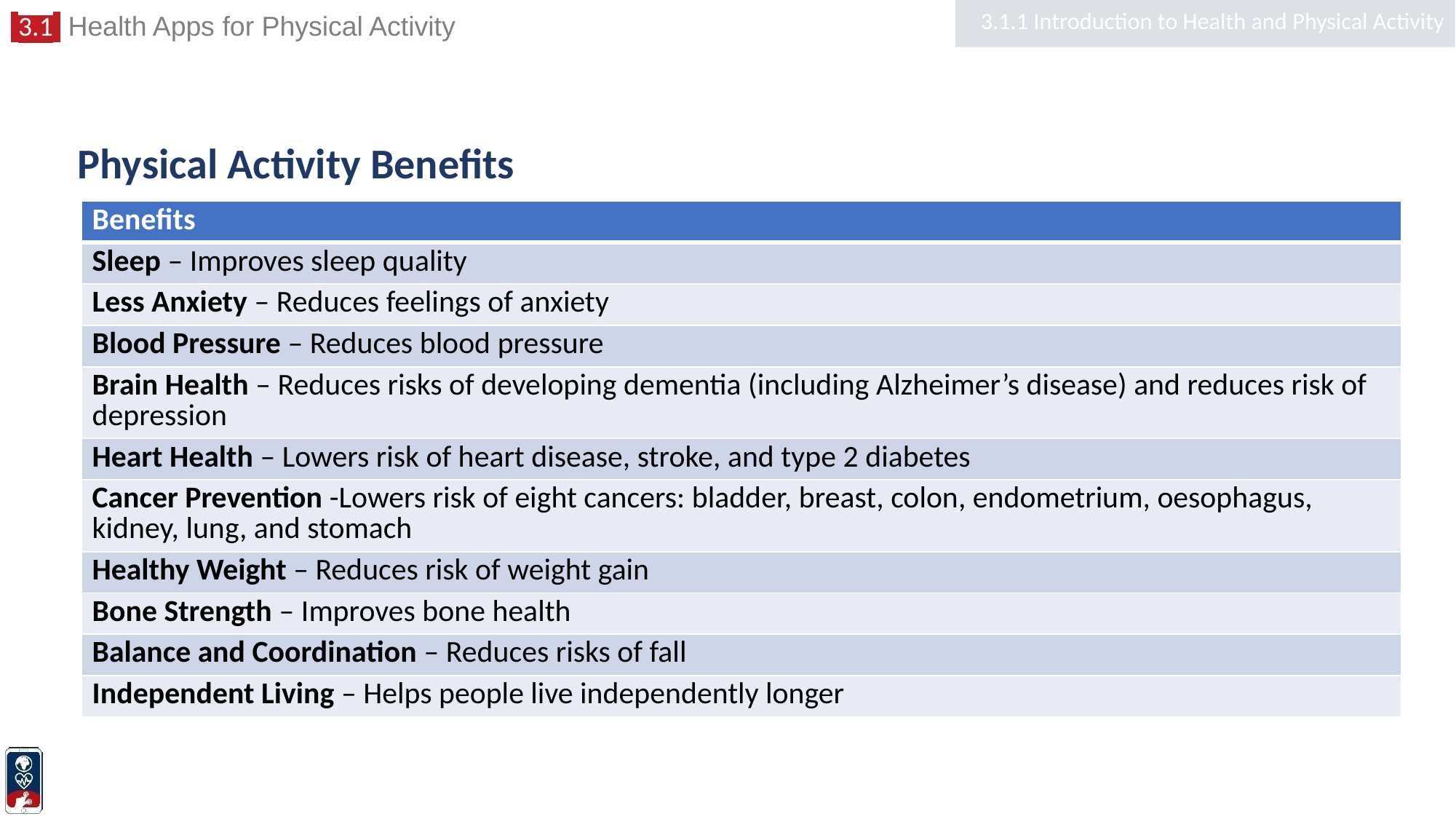

3.1.1 Introduction to Health and Physical Activity
# Physical Activity Benefits
| Benefits |
| --- |
| Sleep – Improves sleep quality |
| Less Anxiety – Reduces feelings of anxiety |
| Blood Pressure – Reduces blood pressure |
| Brain Health – Reduces risks of developing dementia (including Alzheimer’s disease) and reduces risk of depression |
| Heart Health – Lowers risk of heart disease, stroke, and type 2 diabetes |
| Cancer Prevention -Lowers risk of eight cancers: bladder, breast, colon, endometrium, oesophagus, kidney, lung, and stomach |
| Healthy Weight – Reduces risk of weight gain |
| Bone Strength – Improves bone health |
| Balance and Coordination – Reduces risks of fall |
| Independent Living – Helps people live independently longer |